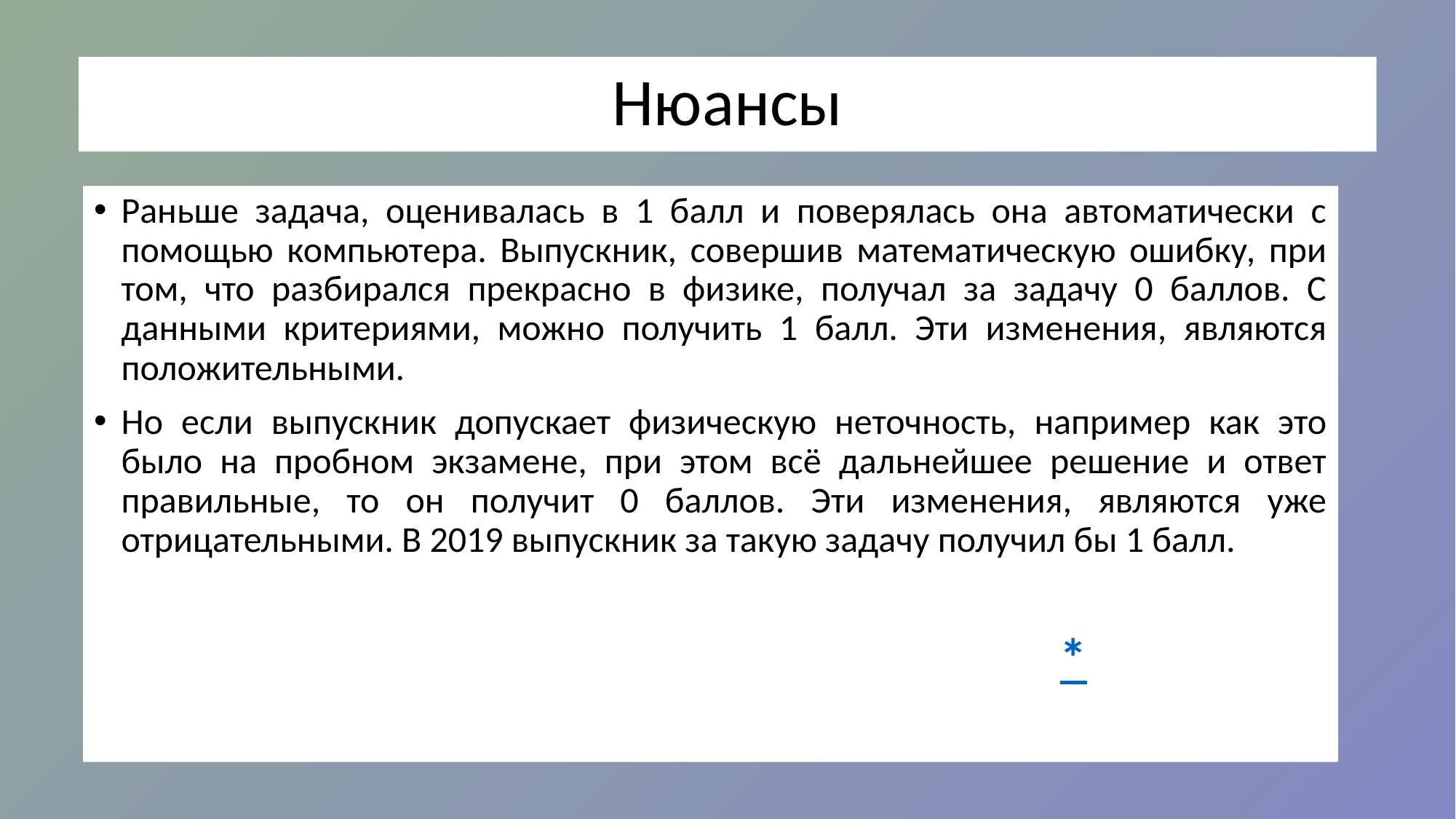

# Нюансы
Раньше задача, оценивалась в 1 балл и поверялась она автоматически с помощью компьютера. Выпускник, совершив математическую ошибку, при том, что разбирался прекрасно в физике, получал за задачу 0 баллов. С данными критериями, можно получить 1 балл. Эти изменения, являются положительными.
Но если выпускник допускает физическую неточность, например как это было на пробном экзамене, при этом всё дальнейшее решение и ответ правильные, то он получит 0 баллов. Эти изменения, являются уже отрицательными. В 2019 выпускник за такую задачу получил бы 1 балл.

                                                                                                                      *